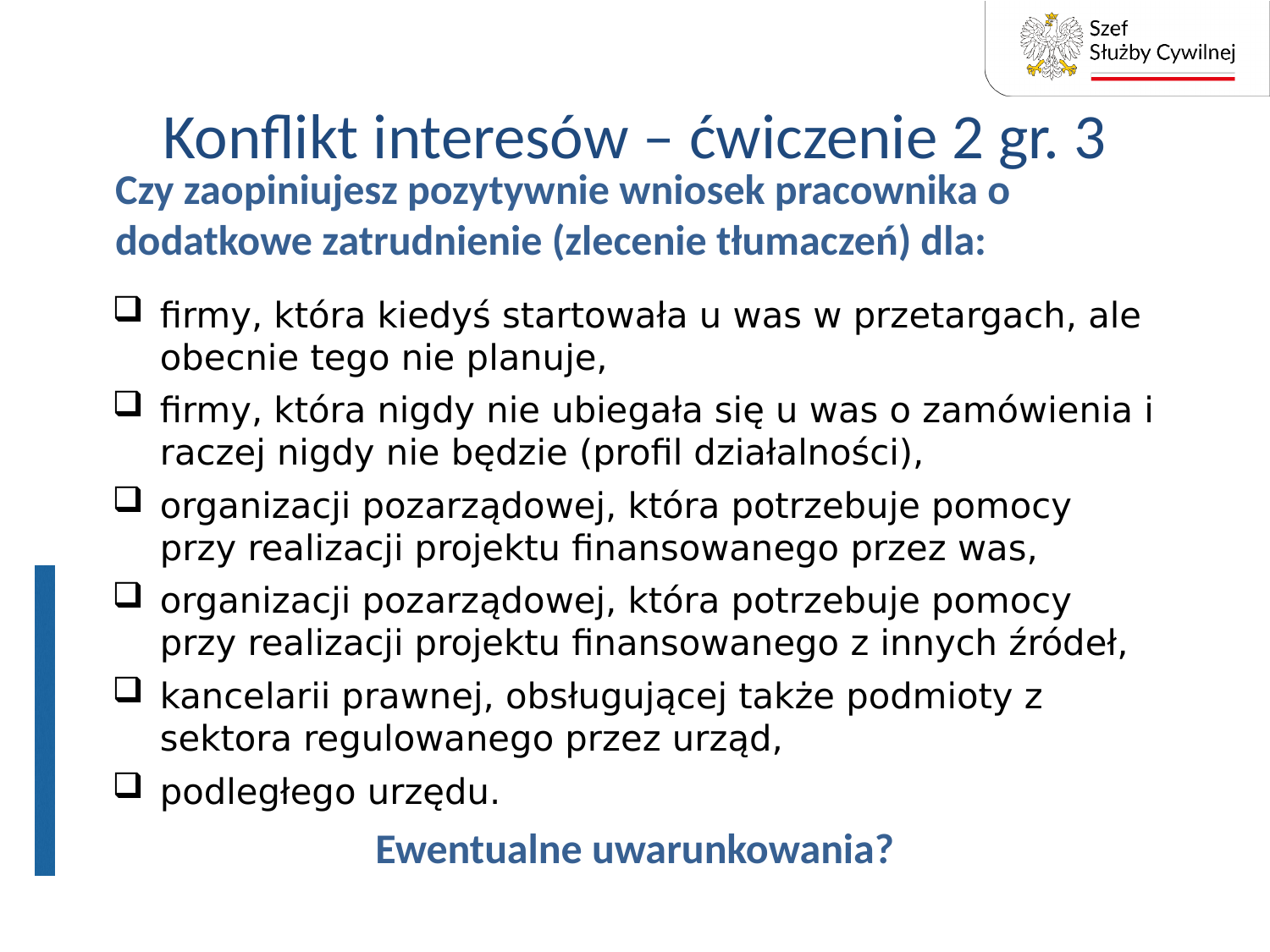

# Konflikt interesów – ćwiczenie 2 gr. 3
Czy zaopiniujesz pozytywnie wniosek pracownika o dodatkowe zatrudnienie (zlecenie tłumaczeń) dla:
firmy, która kiedyś startowała u was w przetargach, ale obecnie tego nie planuje,
firmy, która nigdy nie ubiegała się u was o zamówienia i raczej nigdy nie będzie (profil działalności),
organizacji pozarządowej, która potrzebuje pomocy przy realizacji projektu finansowanego przez was,
organizacji pozarządowej, która potrzebuje pomocy przy realizacji projektu finansowanego z innych źródeł,
kancelarii prawnej, obsługującej także podmioty z sektora regulowanego przez urząd,
podległego urzędu.
Ewentualne uwarunkowania?